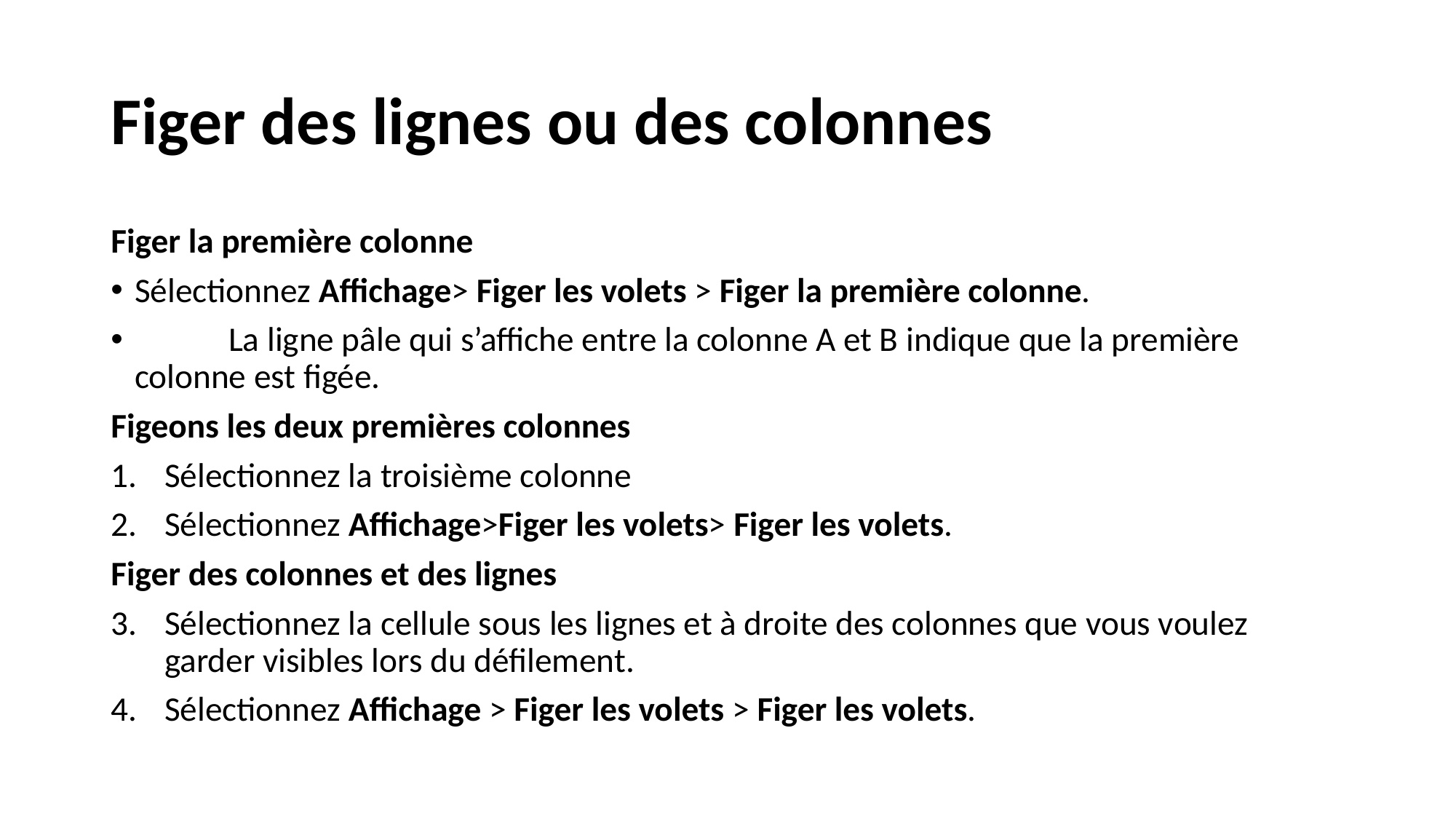

# Figer des lignes ou des colonnes
Figer la première colonne
Sélectionnez Affichage> Figer les volets > Figer la première colonne.
            La ligne pâle qui s’affiche entre la colonne A et B indique que la première colonne est figée.
Figeons les deux premières colonnes
Sélectionnez la troisième colonne
Sélectionnez Affichage>Figer les volets> Figer les volets.
Figer des colonnes et des lignes
Sélectionnez la cellule sous les lignes et à droite des colonnes que vous voulez garder visibles lors du défilement.
Sélectionnez Affichage > Figer les volets > Figer les volets.